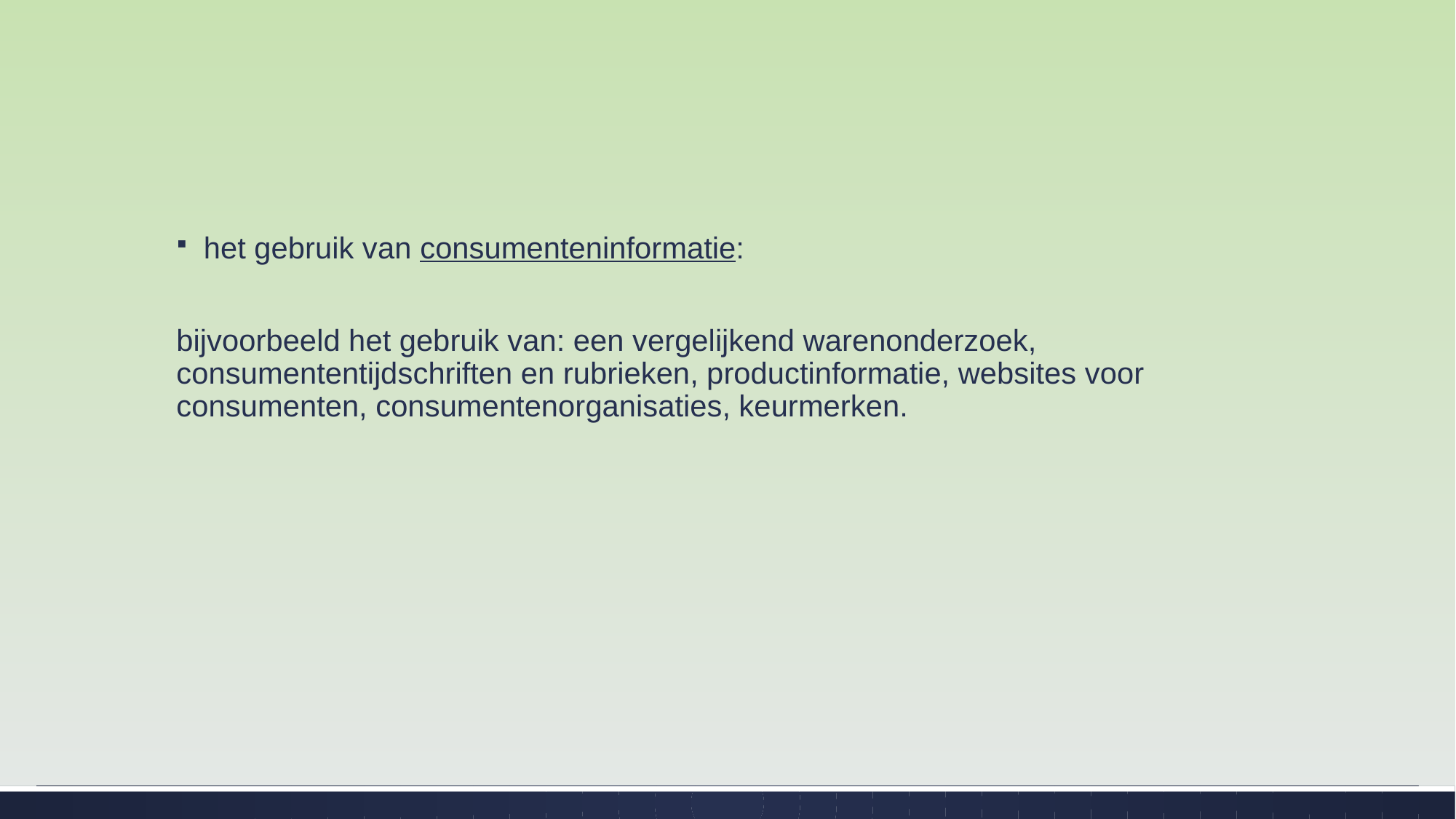

#
het gebruik van consumenteninformatie:
bijvoorbeeld het gebruik van: een vergelijkend warenonderzoek, consumententijdschriften en rubrieken, productinformatie, websites voor consumenten, consumentenorganisaties, keurmerken.